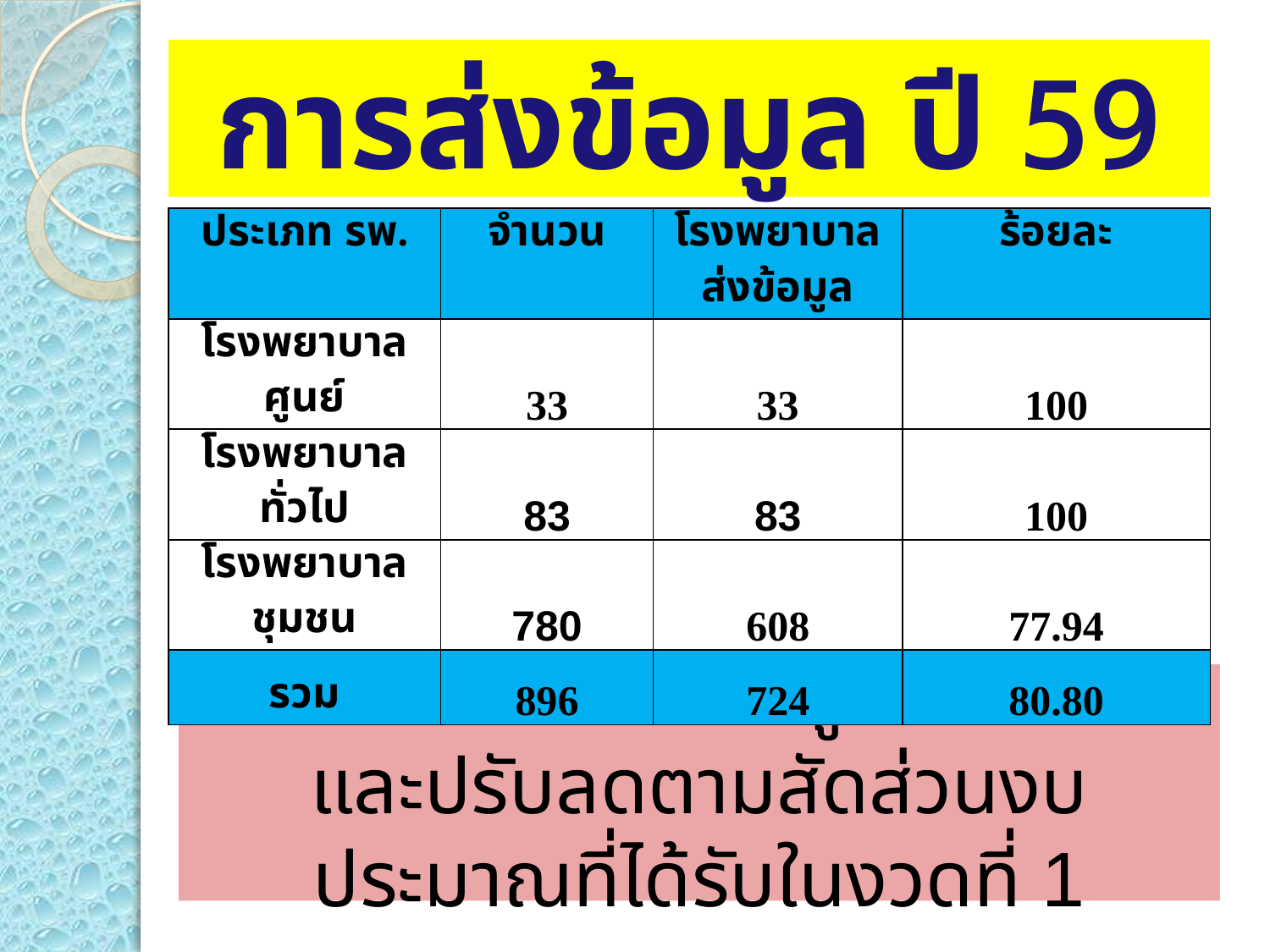

# การส่งข้อมูล ปี 59
| ประเภท รพ. | จำนวน | โรงพยาบาล ส่งข้อมูล | ร้อยละ |
| --- | --- | --- | --- |
| โรงพยาบาลศูนย์ | 33 | 33 | 100 |
| โรงพยาบาลทั่วไป | 83 | 83 | 100 |
| โรงพยาบาลชุมชน | 780 | 608 | 77.94 |
| รวม | 896 | 724 | 80.80 |
โดยจัดสรรตามข้อมูลดังกล่าว และปรับลดตามสัดส่วนงบประมาณที่ได้รับในงวดที่ 1